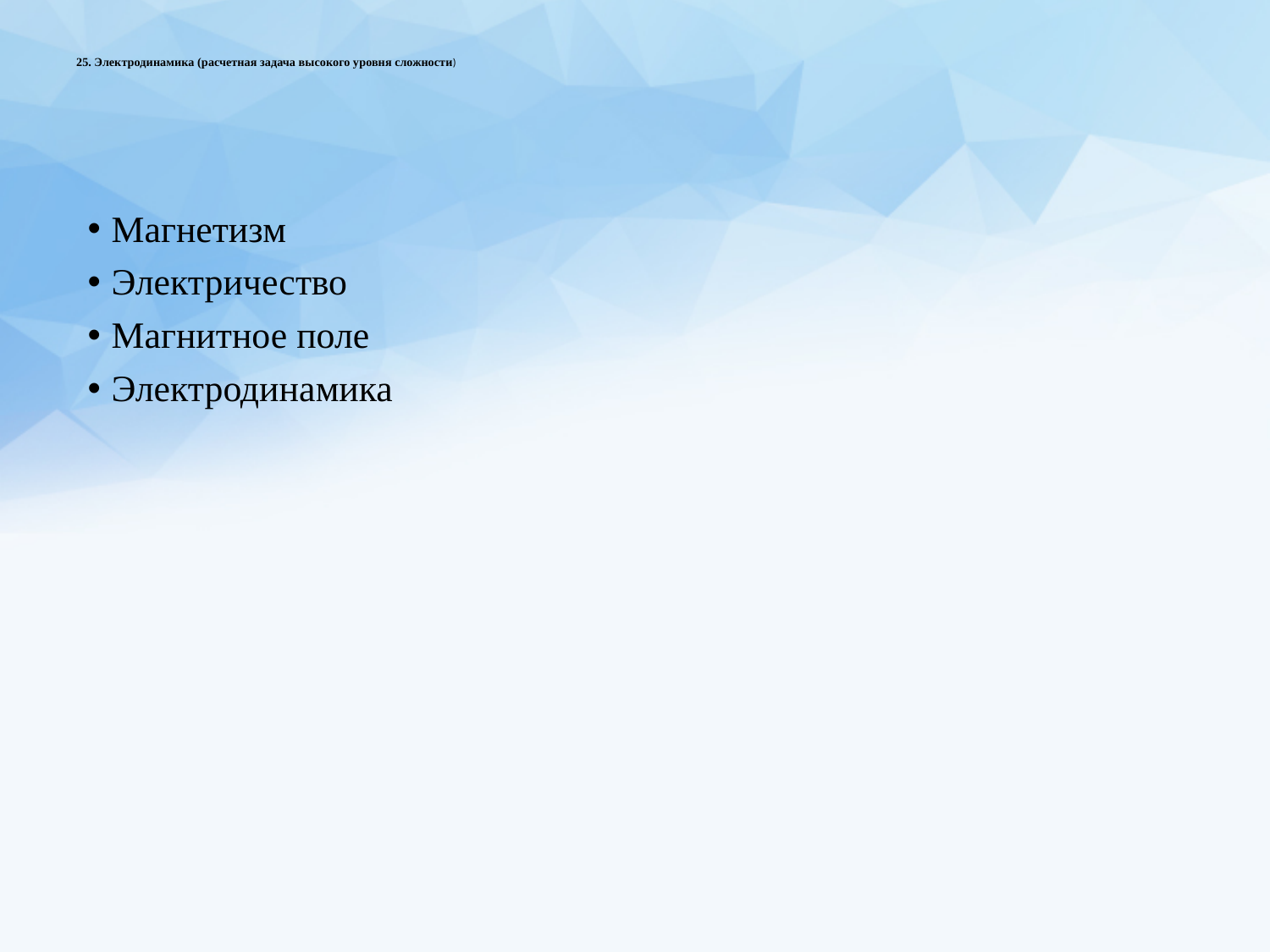

# 25. Электродинамика (расчетная задача высокого уровня сложности)

Магнетизм
Электричество
Магнитное поле
Электродинамика